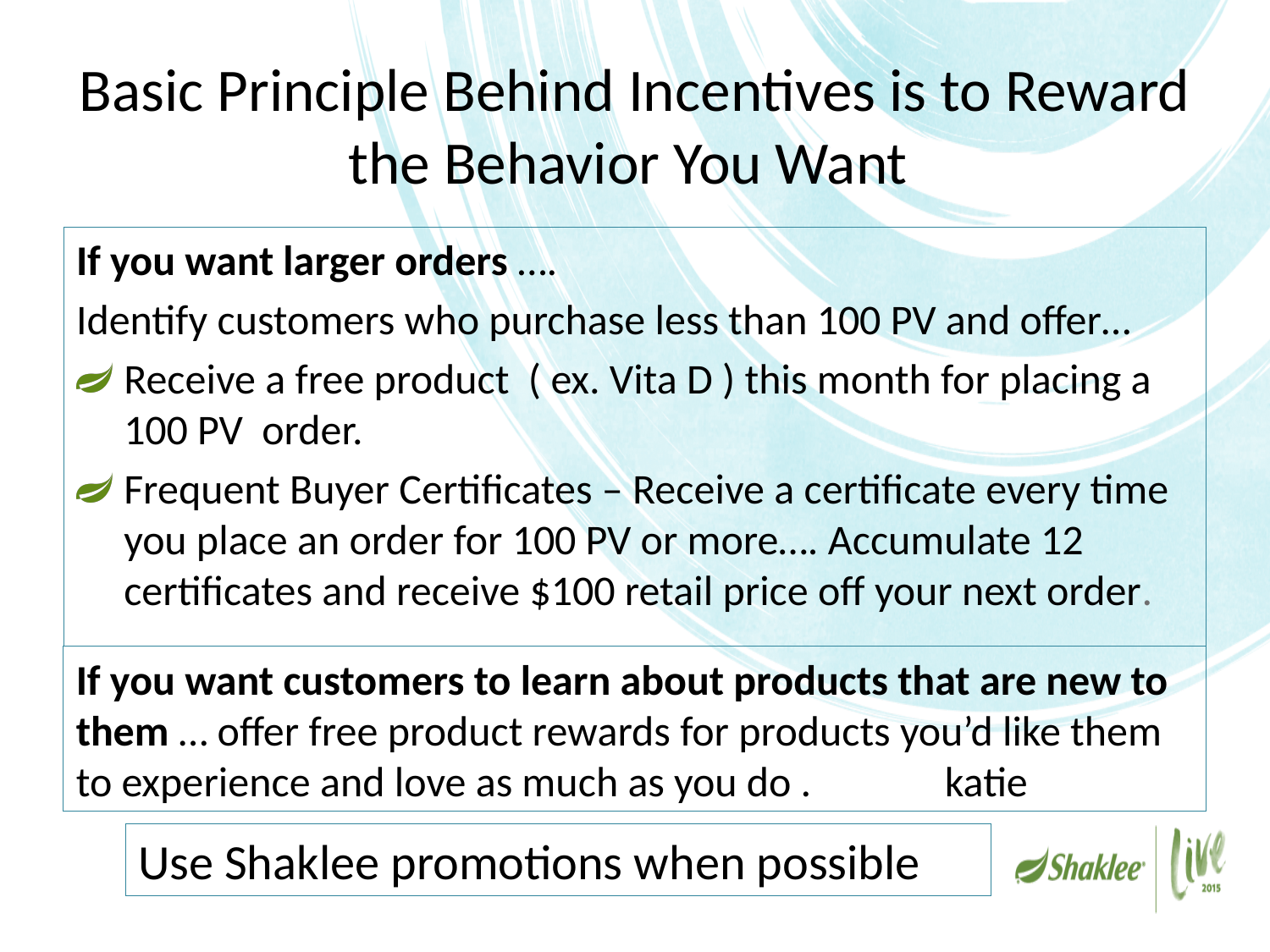

# Basic Principle Behind Incentives is to Reward the Behavior You Want
If you want larger orders ….
Identify customers who purchase less than 100 PV and offer…
Receive a free product  ( ex. Vita D ) this month for placing a  100 PV  order.
Frequent Buyer Certificates – Receive a certificate every time you place an order for 100 PV or more…. Accumulate 12 certificates and receive $100 retail price off your next order.
If you want customers to learn about products that are new to them … offer free product rewards for products you’d like them to experience and love as much as you do .              katie
Use Shaklee promotions when possible